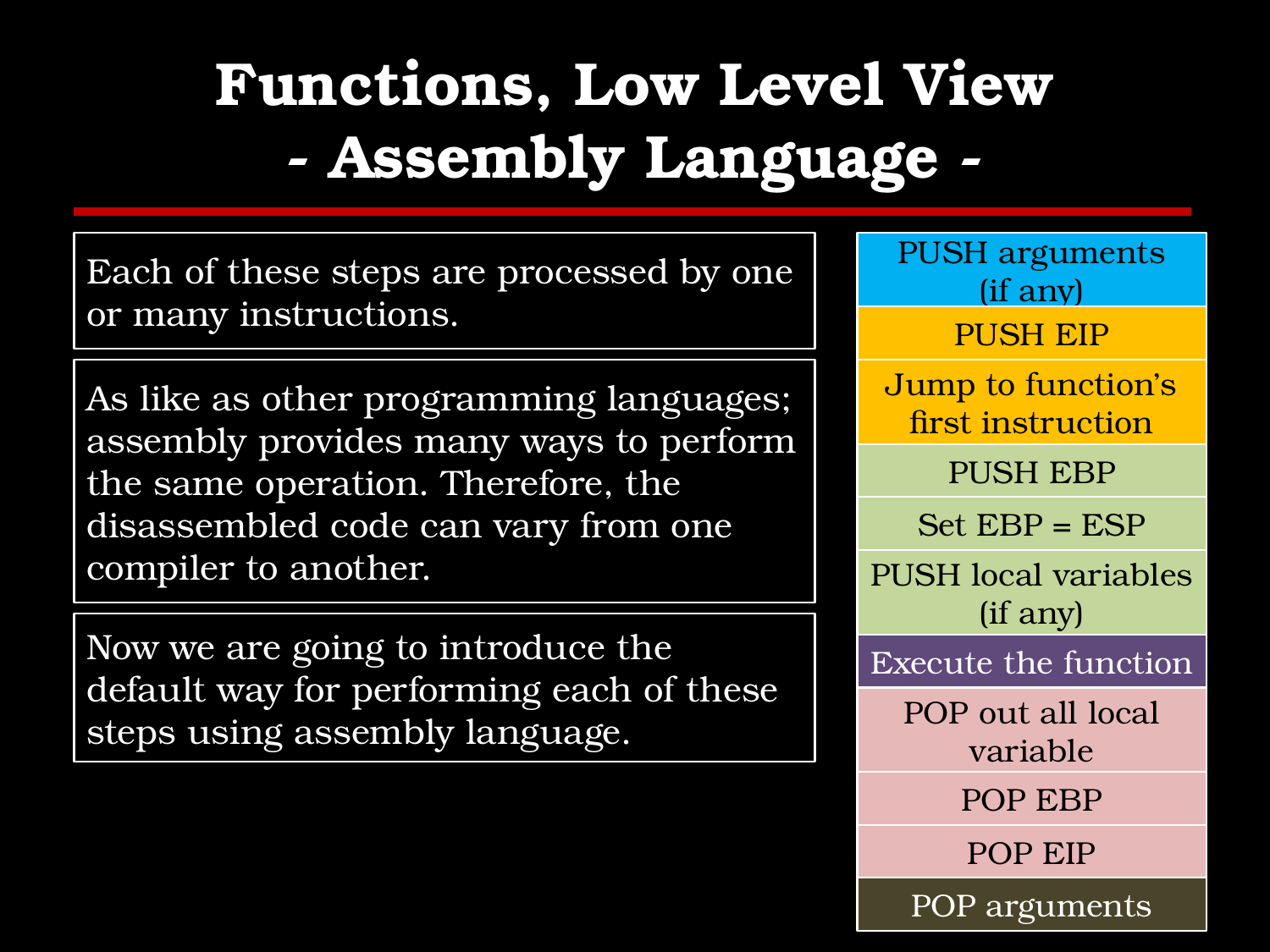

# Functions, Low Level View - Assembly Language -
Each of these steps are processed by one or many instructions.
PUSH arguments
(if any)
PUSH EIP
As like as other programming languages; assembly provides many ways to perform the same operation. Therefore, the disassembled code can vary from one compiler to another.
Jump to function’s first instruction
PUSH EBP
Set EBP = ESP
PUSH local variables
(if any)
Now we are going to introduce the default way for performing each of these steps using assembly language.
Execute the function
POP out all local variable
POP EBP
POP EIP
POP arguments
47